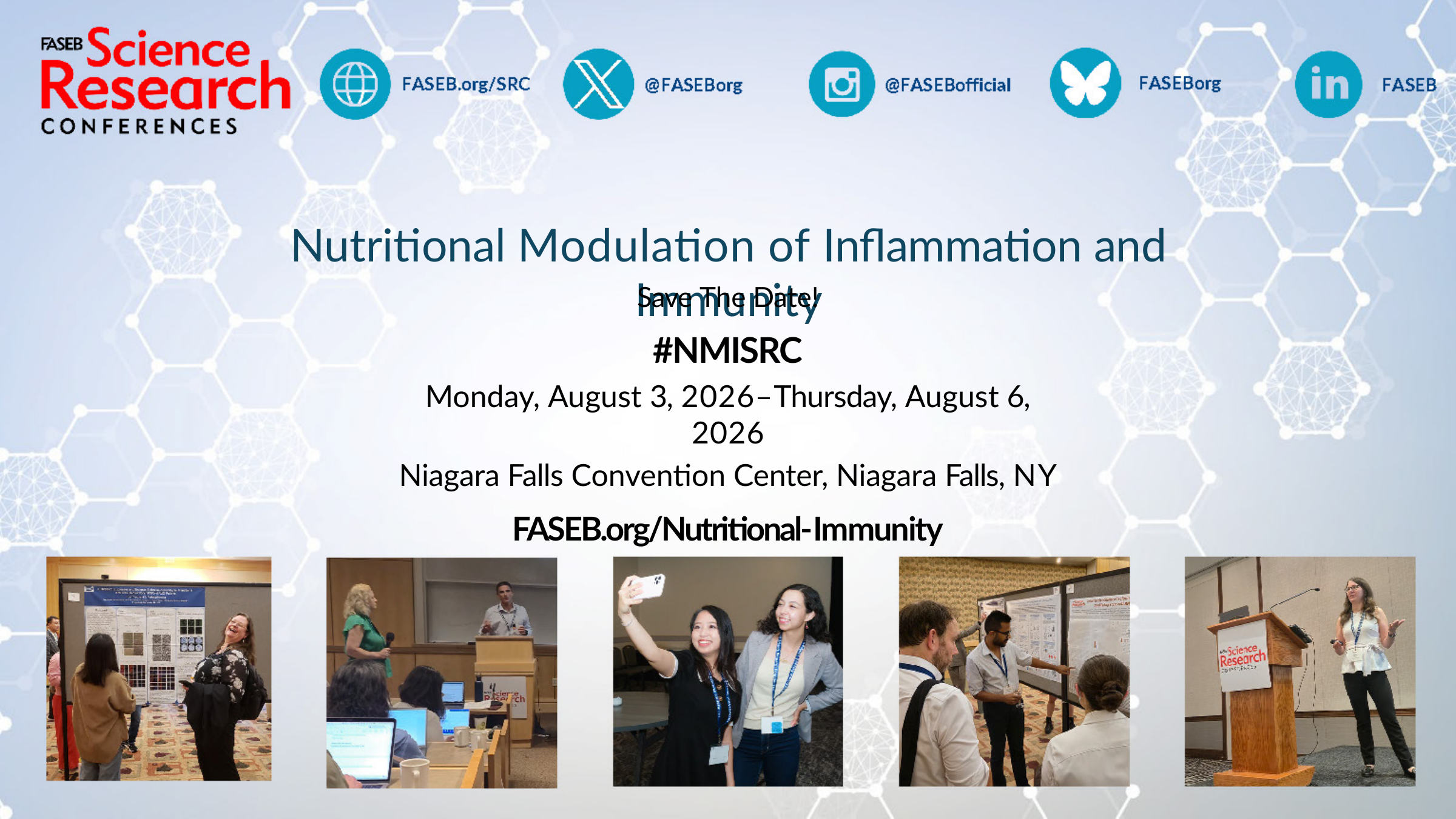

# Nutritional Modulation of Inﬂammation and Immunity
Save The Date!
#NMISRC
Monday, August 3, 2026–Thursday, August 6, 2026
Niagara Falls Convention Center, Niagara Falls, NY
FASEB.org/Nutritional-Immunity